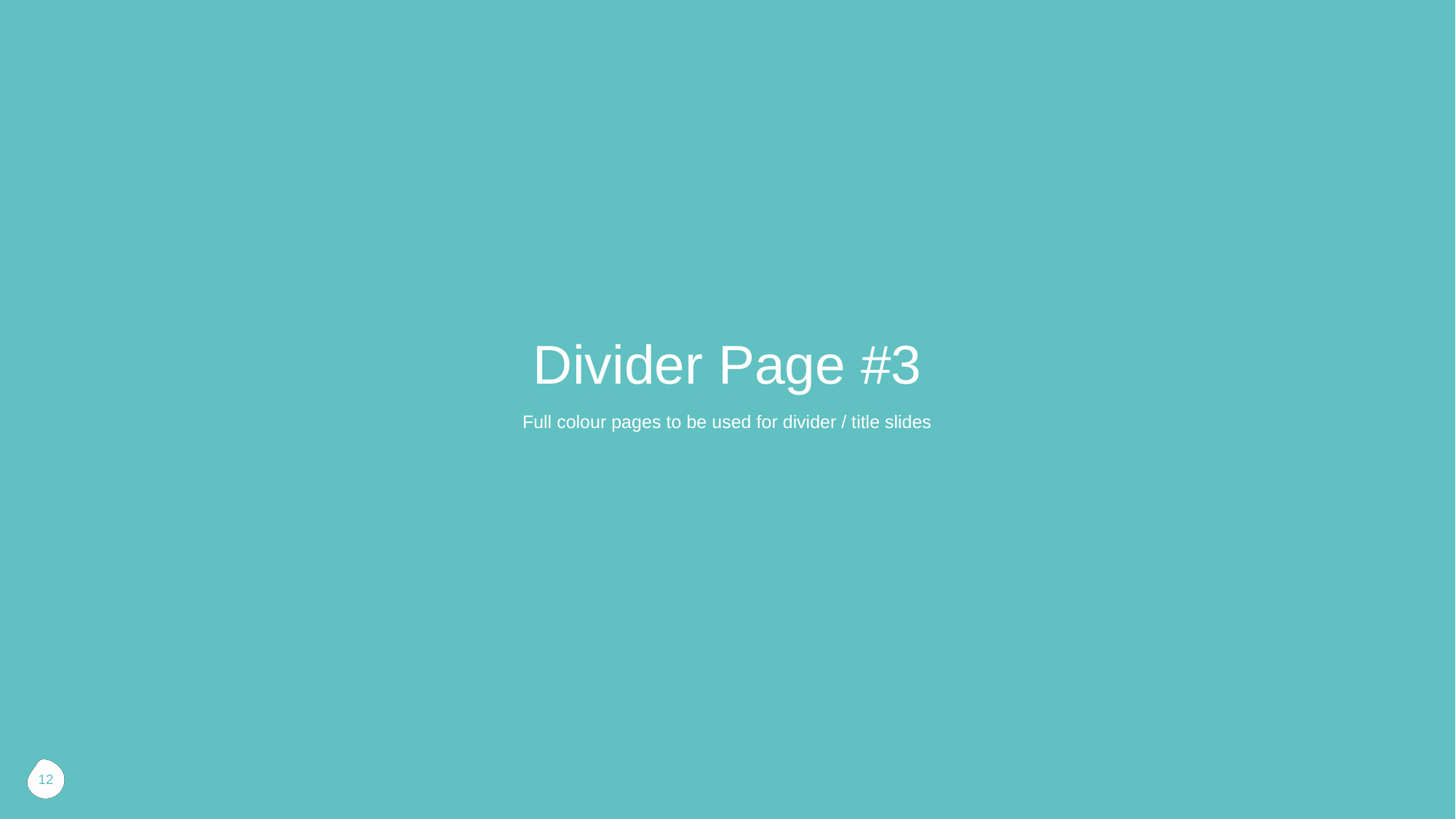

Divider Page #3
Full colour pages to be used for divider / title slides